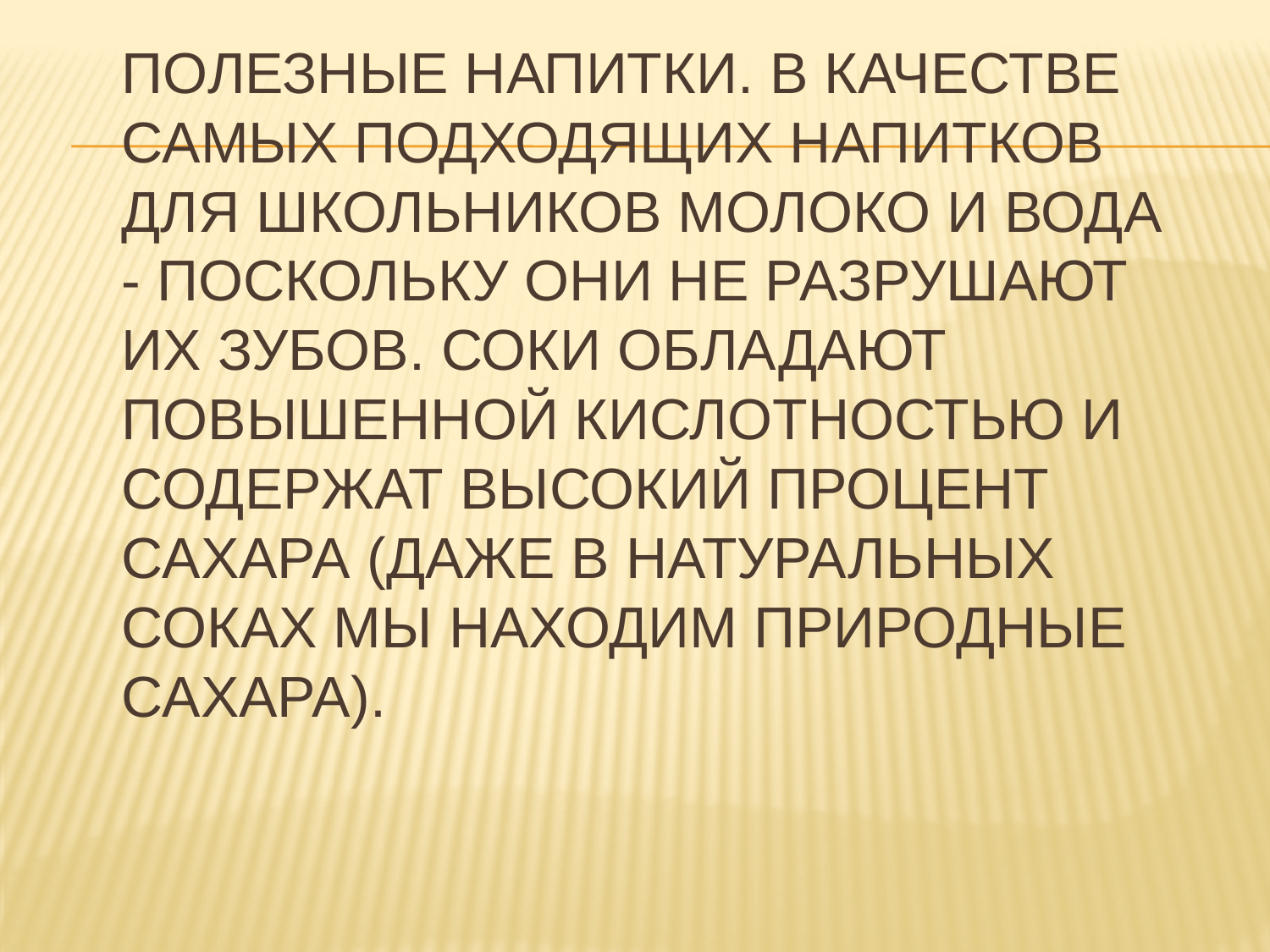

# Полезные напитки. В качестве самых подходящих напитков для школьников молоко и вода - поскольку они не разрушают их зубов. Соки обладают повышенной кислотностью и содержат высокий процент сахара (даже в натуральных соках мы находим природные сахара).